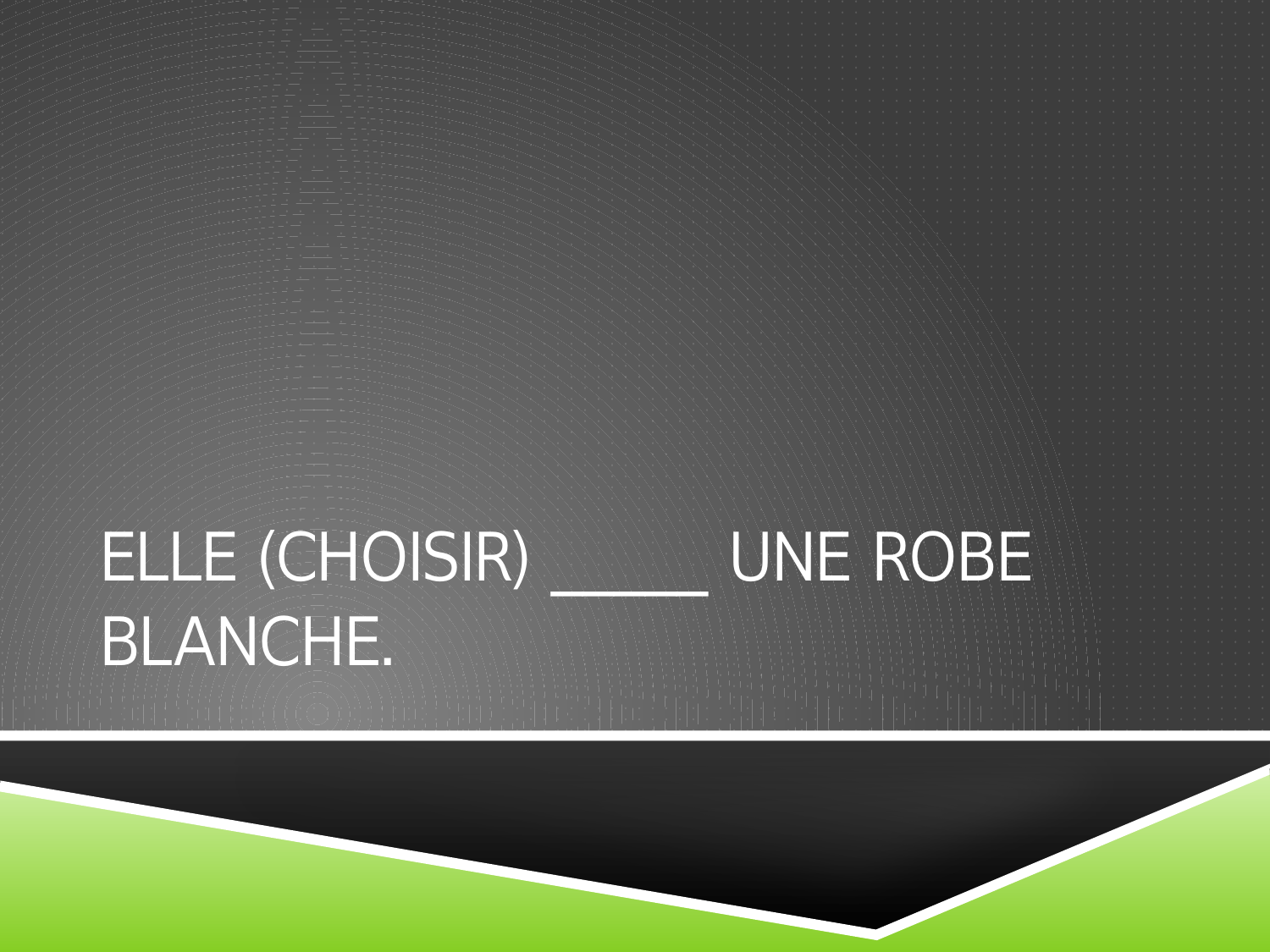

# Elle (choisir) _____ une robe blanche.